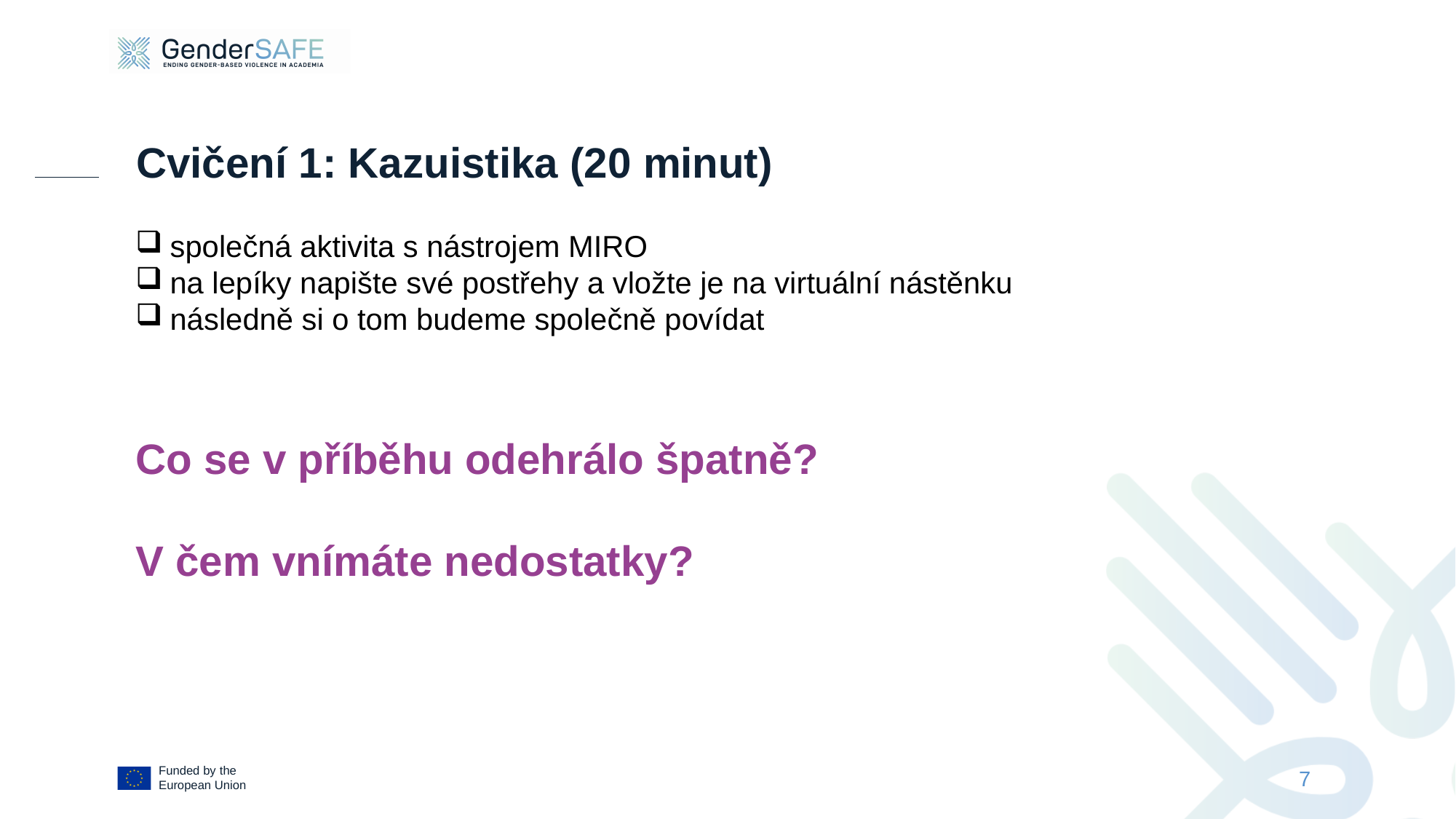

Cvičení 1: Kazuistika (20 minut)
společná aktivita s nástrojem MIRO
na lepíky napište své postřehy a vložte je na virtuální nástěnku
následně si o tom budeme společně povídat

Co se v příběhu odehrálo špatně?

V čem vnímáte nedostatky?
7